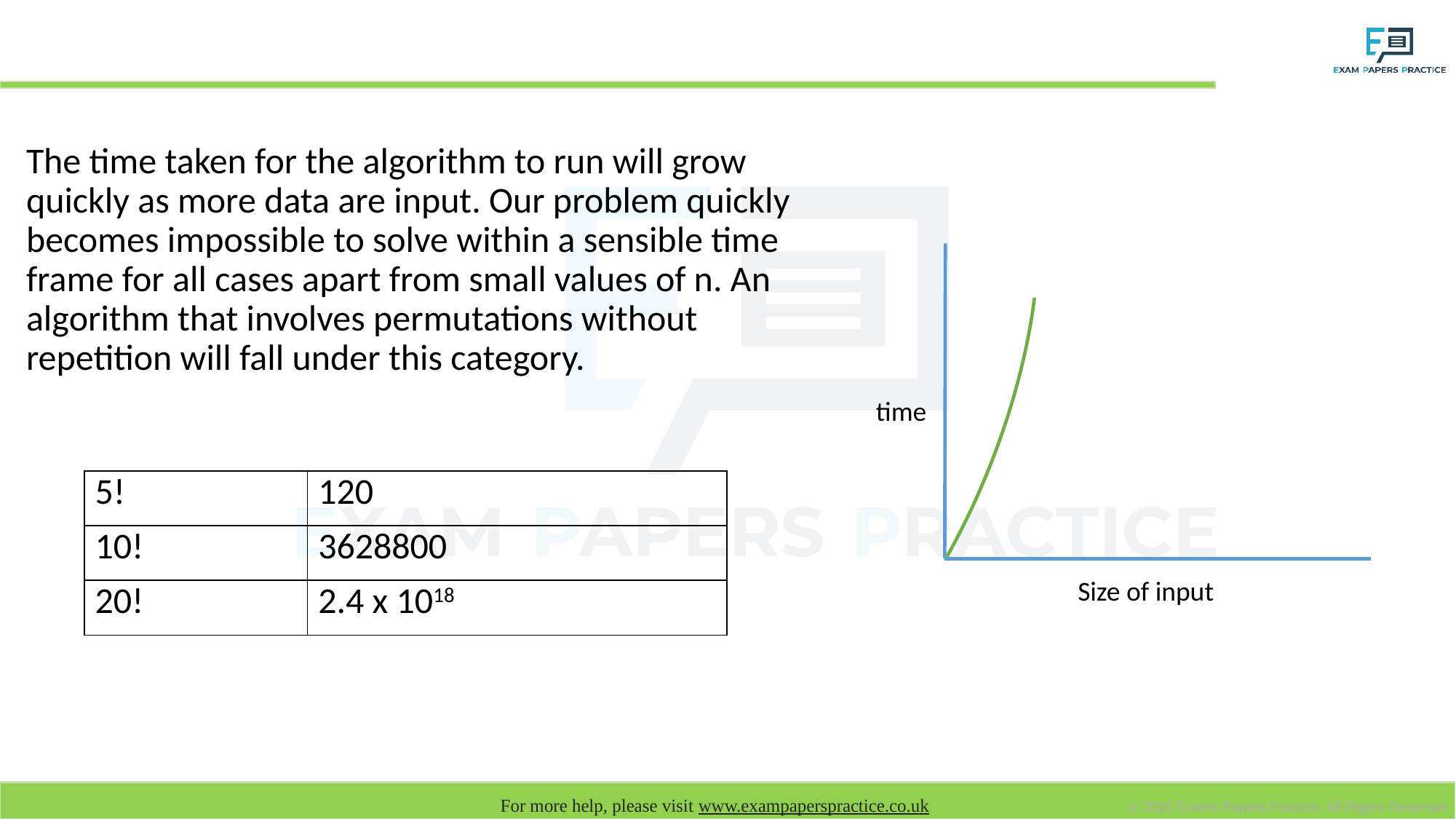

# Factorial time O(n!)
The time taken for the algorithm to run will grow quickly as more data are input. Our problem quickly becomes impossible to solve within a sensible time frame for all cases apart from small values of n. An algorithm that involves permutations without repetition will fall under this category.

time
| 5! | 120 |
| --- | --- |
| 10! | 3628800 |
| 20! | 2.4 x 1018 |
Size of input